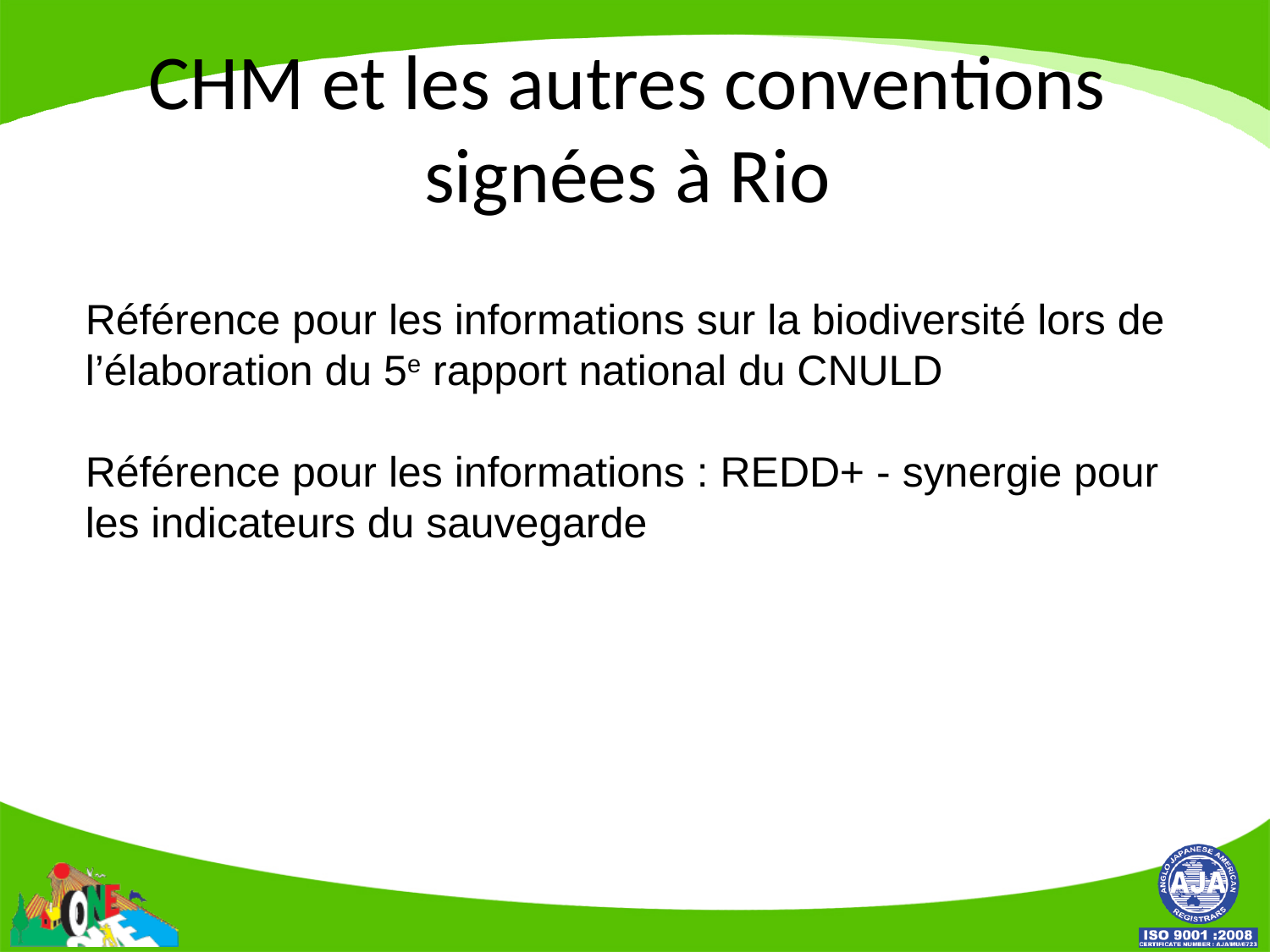

# CHM et les autres conventions signées à Rio
Référence pour les informations sur la biodiversité lors de l’élaboration du 5e rapport national du CNULD

Référence pour les informations : REDD+ - synergie pour les indicateurs du sauvegarde